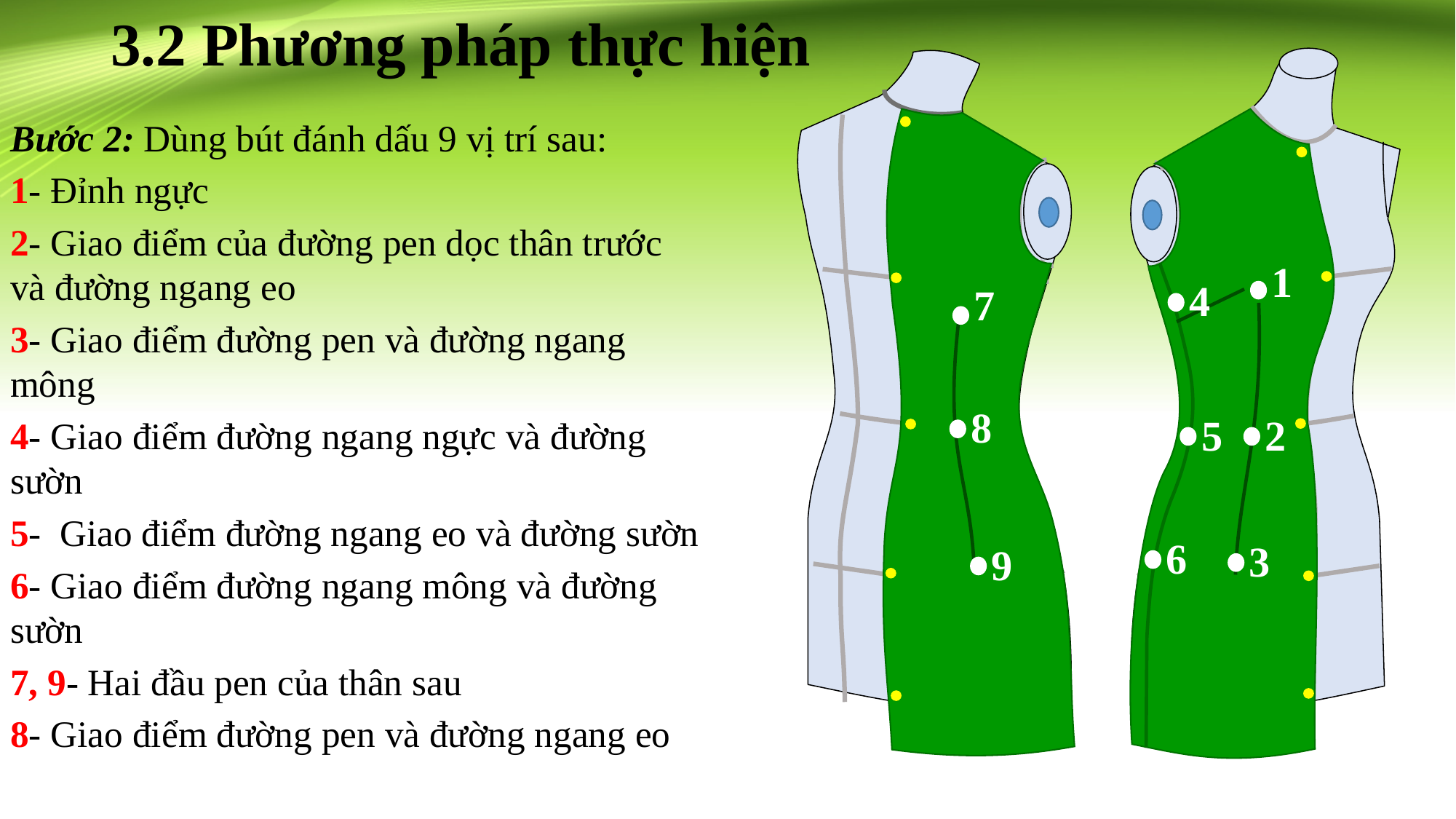

# 3.2 Phương pháp thực hiện

Bước 2: Dùng bút đánh dấu 9 vị trí sau:
1- Đỉnh ngực
2- Giao điểm của đường pen dọc thân trước và đường ngang eo
3- Giao điểm đường pen và đường ngang mông
4- Giao điểm đường ngang ngực và đường sườn
5-  Giao điểm đường ngang eo và đường sườn
6- Giao điểm đường ngang mông và đường sườn
7, 9- Hai đầu pen của thân sau
8- Giao điểm đường pen và đường ngang eo

1

4

7

8

5

2

6

3

9